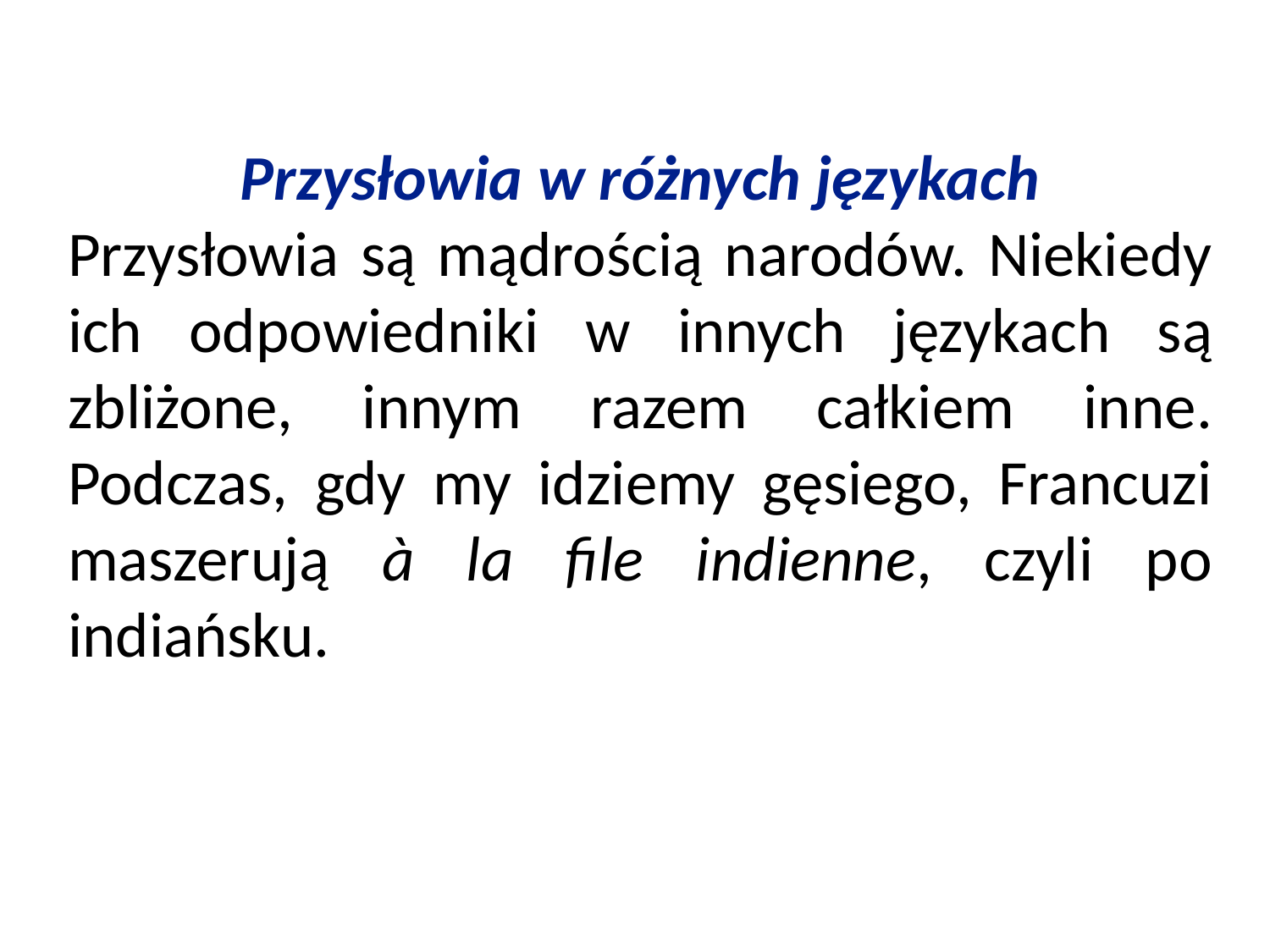

Przysłowia w różnych językach
Przysłowia są mądrością narodów. Niekiedy ich odpowiedniki w innych językach są zbliżone, innym razem całkiem inne. Podczas, gdy my idziemy gęsiego, Francuzi maszerują à la file indienne, czyli po indiańsku.